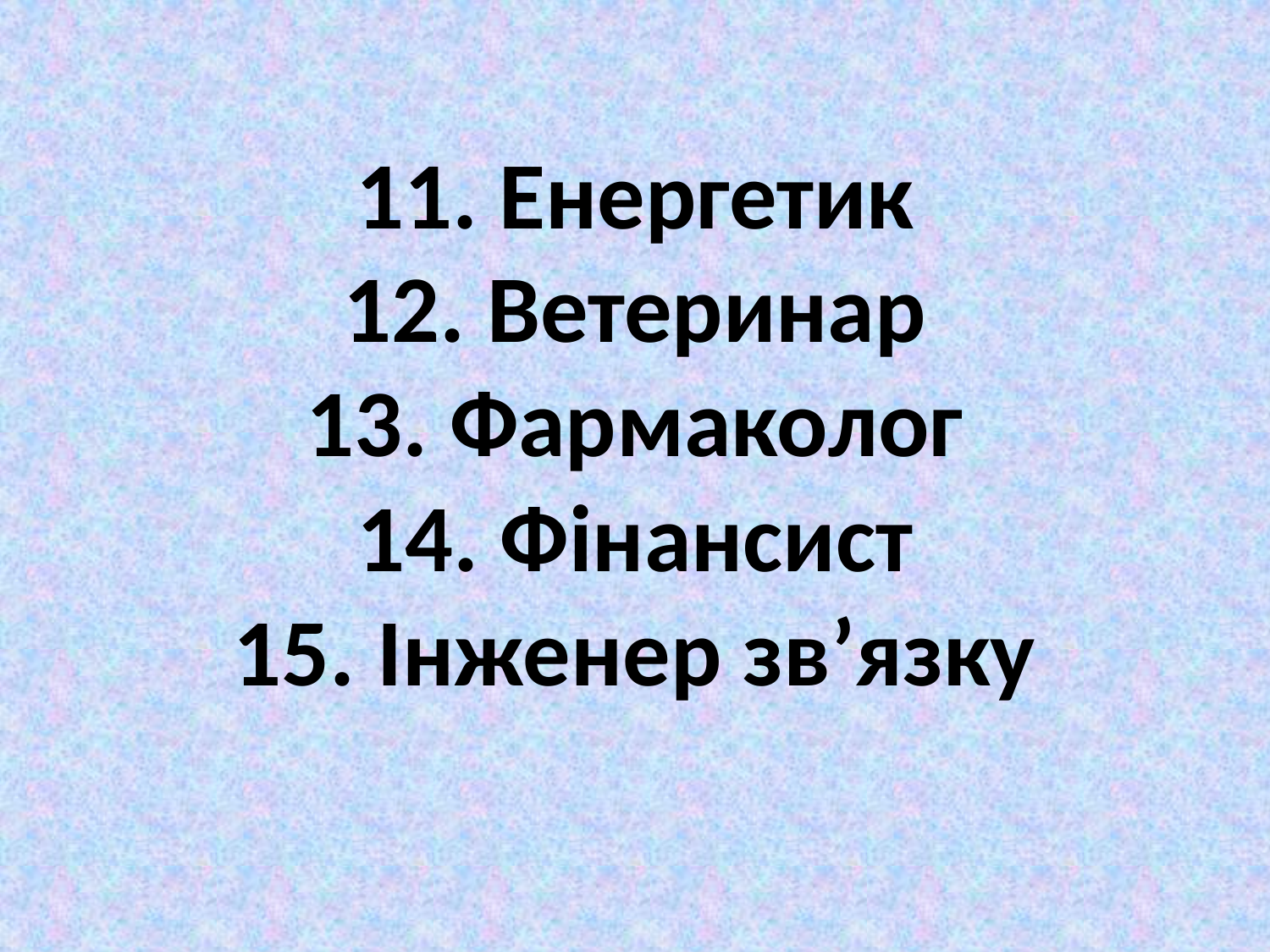

# 11. Енергетик 12. Ветеринар 13. Фармаколог 14. Фінансист 15. Інженер зв’язку